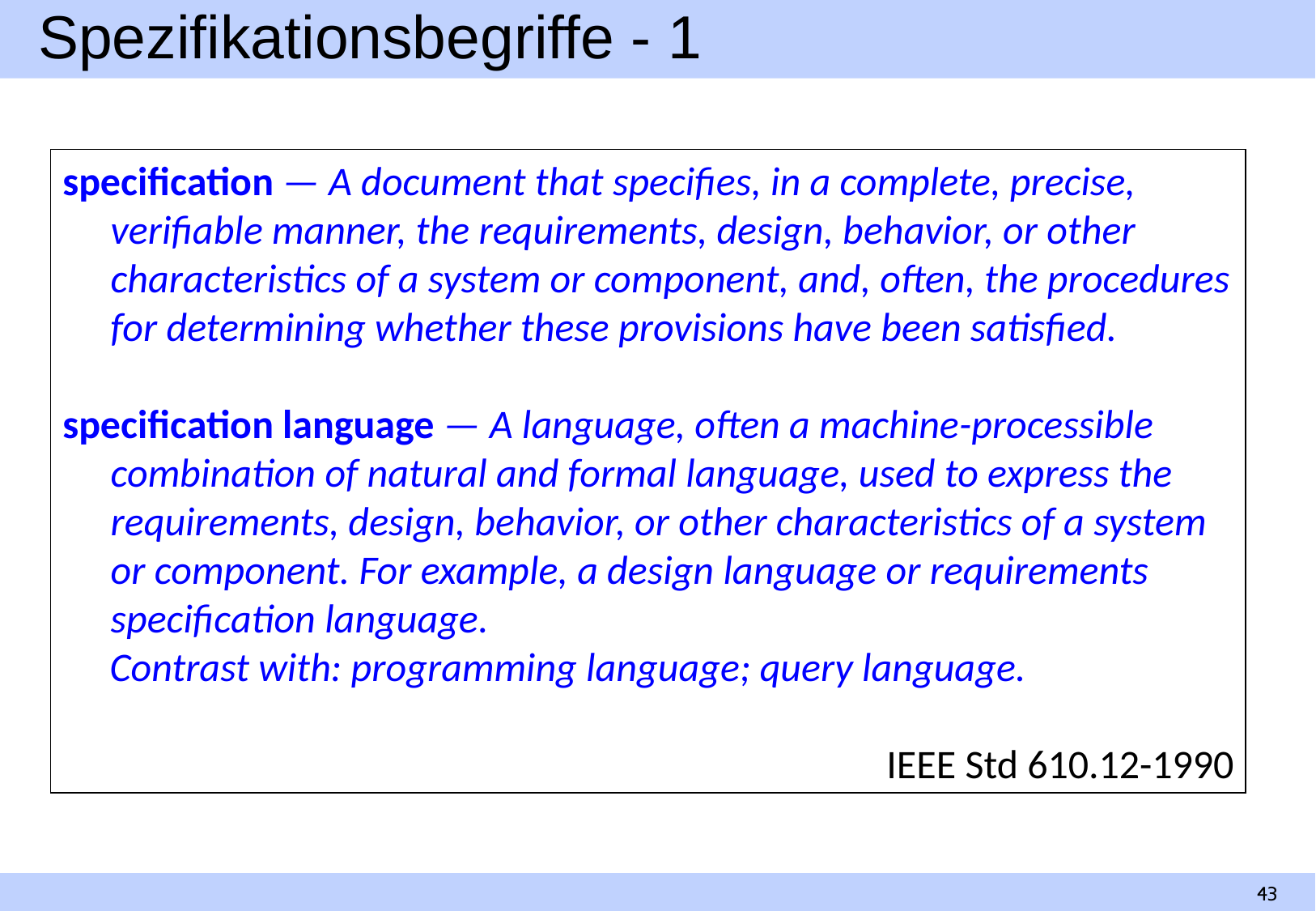

# Spezifikationsbegriffe - 1
specification — A document that specifies, in a complete, precise, verifiable manner, the requirements, design, behavior, or other characteristics of a system or component, and, often, the procedures for determining whether these provisions have been satisfied.
specification language — A language, often a machine-processible combination of natural and formal language, used to express the requirements, design, behavior, or other characteristics of a system or component. For example, a design language or requirements specification language.
	Contrast with: programming language; query language.
IEEE Std 610.12-1990
43